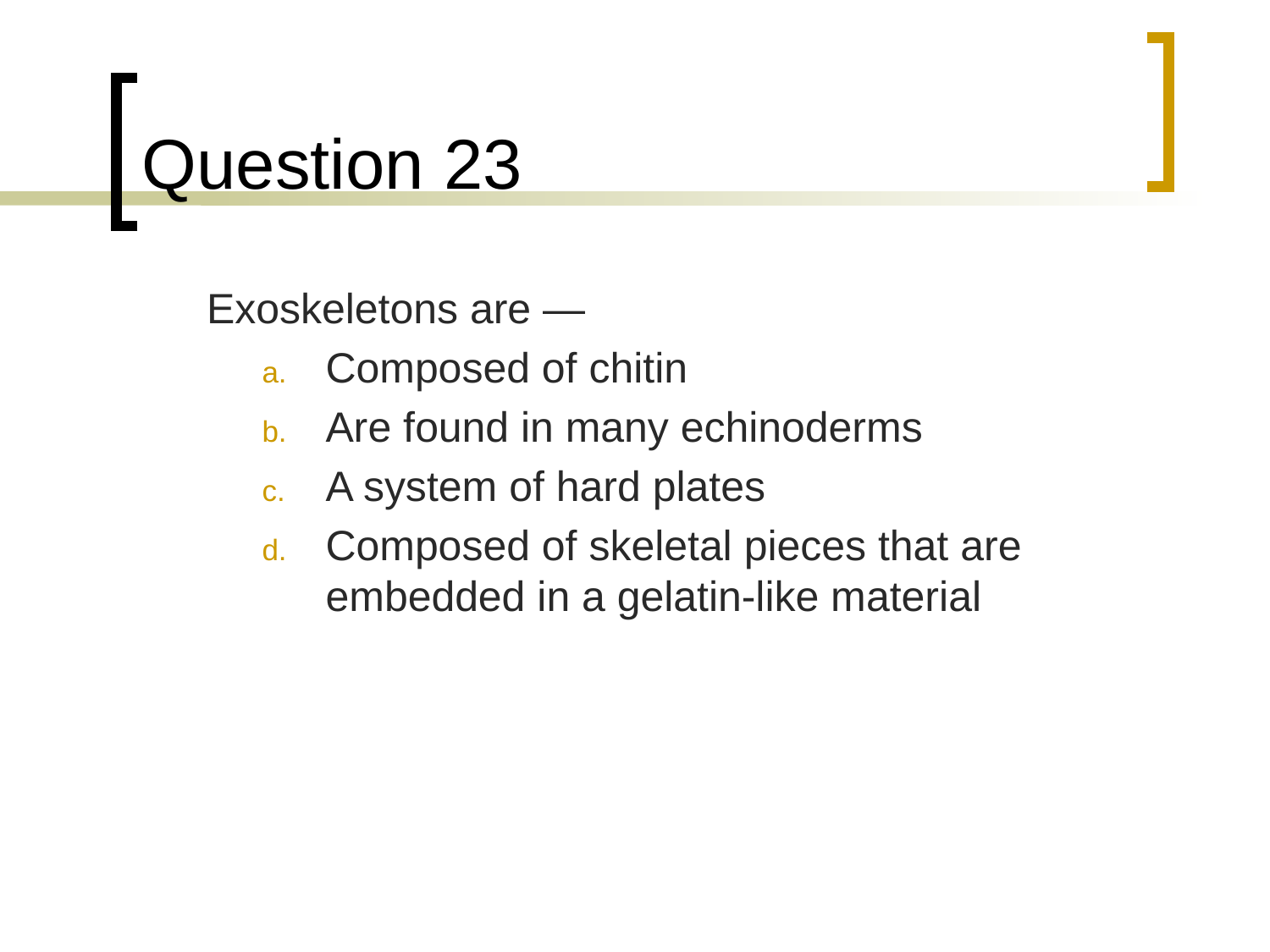

# Question 23
	Exoskeletons are —
Composed of chitin
Are found in many echinoderms
A system of hard plates
Composed of skeletal pieces that are embedded in a gelatin-like material